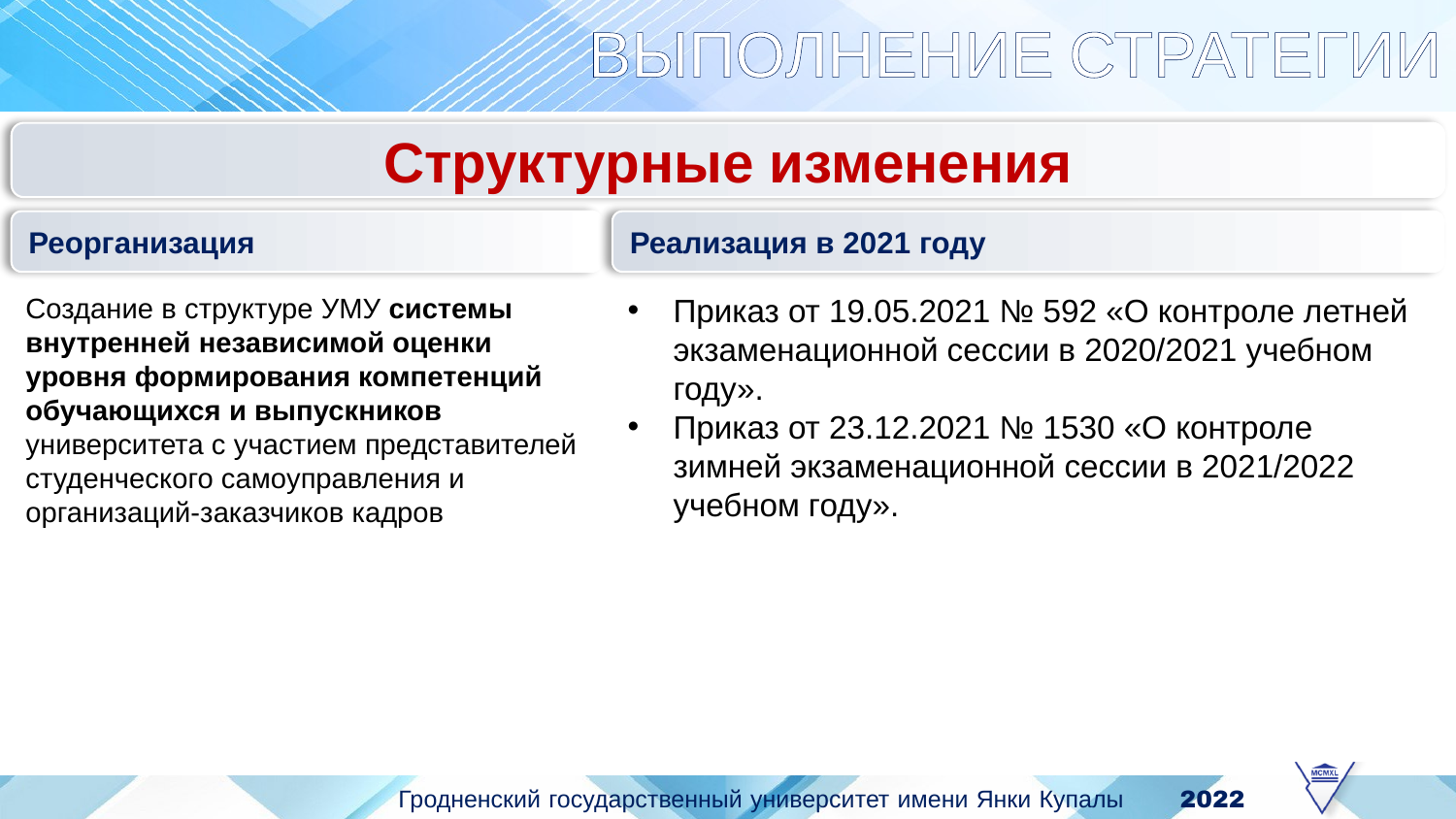

ВЫПОЛНЕНИЕ СТРАТЕГИИ
Структурные изменения
Реорганизация
Реализация в 2021 году
Приказ от 19.05.2021 № 592 «О контроле летней экзаменационной сессии в 2020/2021 учебном году».
Приказ от 23.12.2021 № 1530 «О контроле зимней экзаменационной сессии в 2021/2022 учебном году».
Создание в структуре УМУ системы внутренней независимой оценки уровня формирования компетенций обучающихся и выпускников университета с участием представителей студенческого самоуправления и организаций-заказчиков кадров